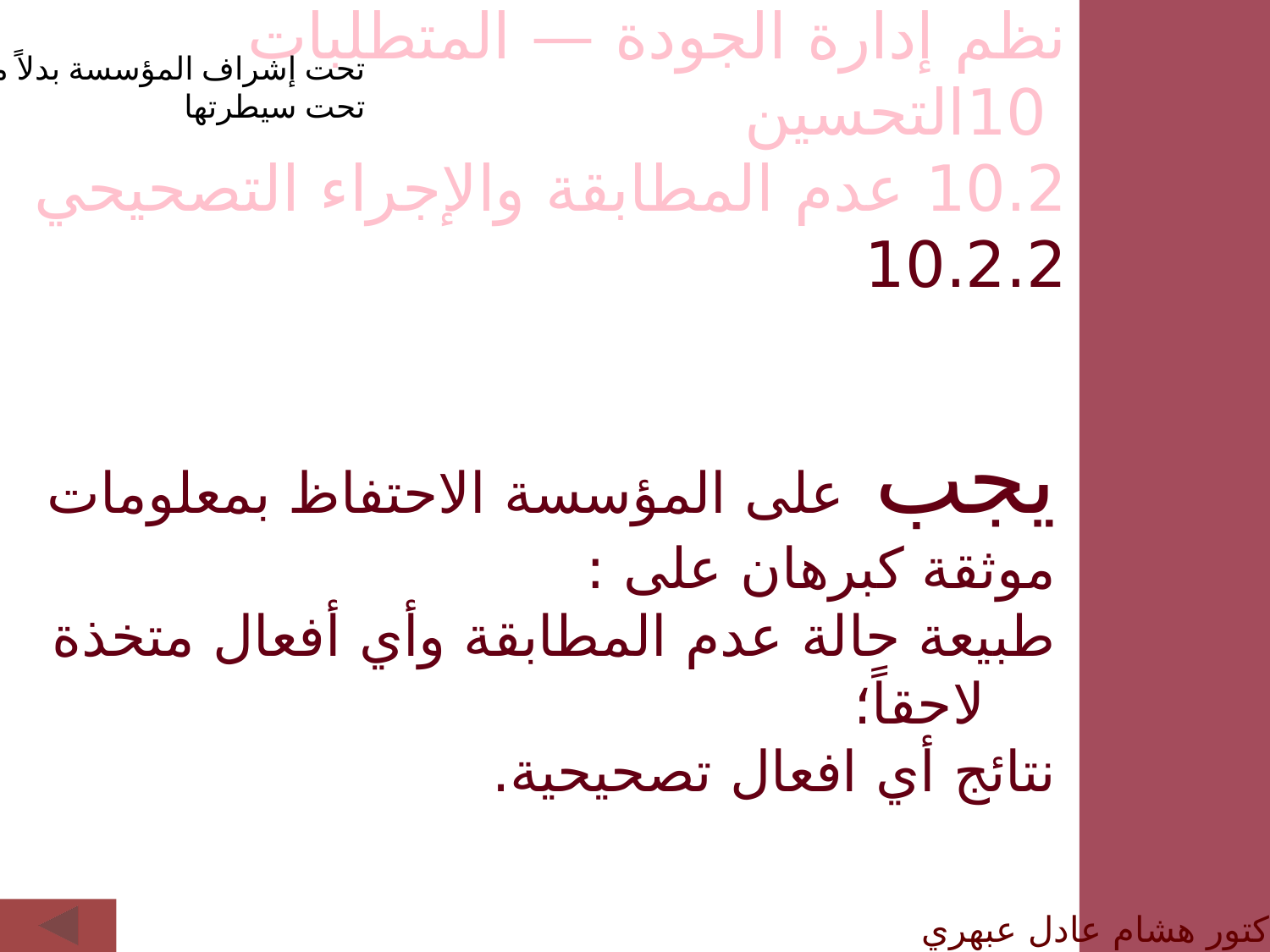

نظم إدارة الجودة — المتطلبات
 10التحسين
10.2 عدم المطابقة والإجراء التصحيحي
10.2.2
تحت إشراف المؤسسة بدلاً من
تحت سيطرتها
يجب على المؤسسة الاحتفاظ بمعلومات موثقة كبرهان على :
طبيعة حالة عدم المطابقة وأي أفعال متخذة لاحقاً؛
نتائج أي افعال تصحيحية.

الدكتور هشام عادل عبهري